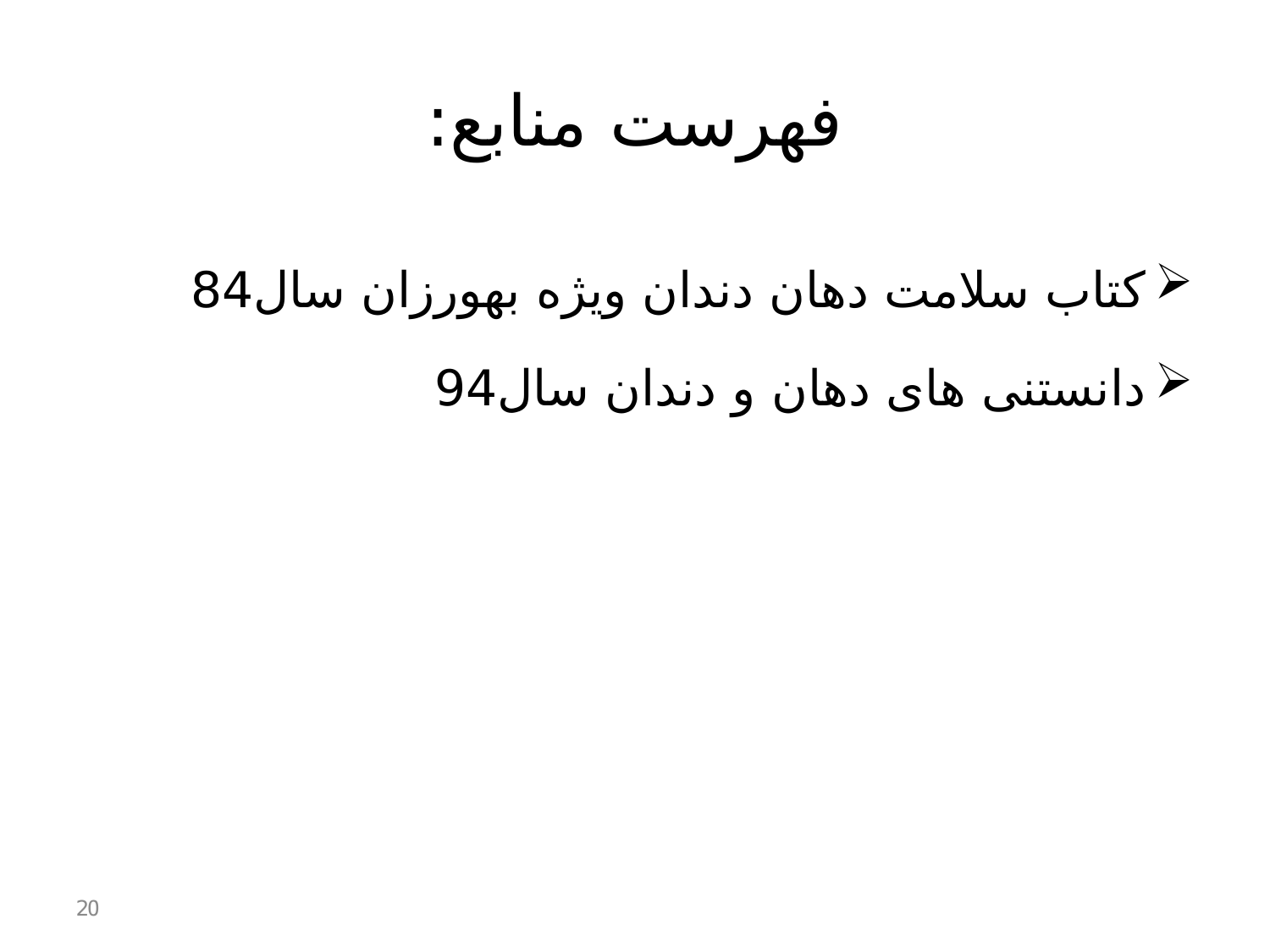

# فهرست منابع:
کتاب سلامت دهان دندان ویژه بهورزان سال84
دانستنی های دهان و دندان سال94

20